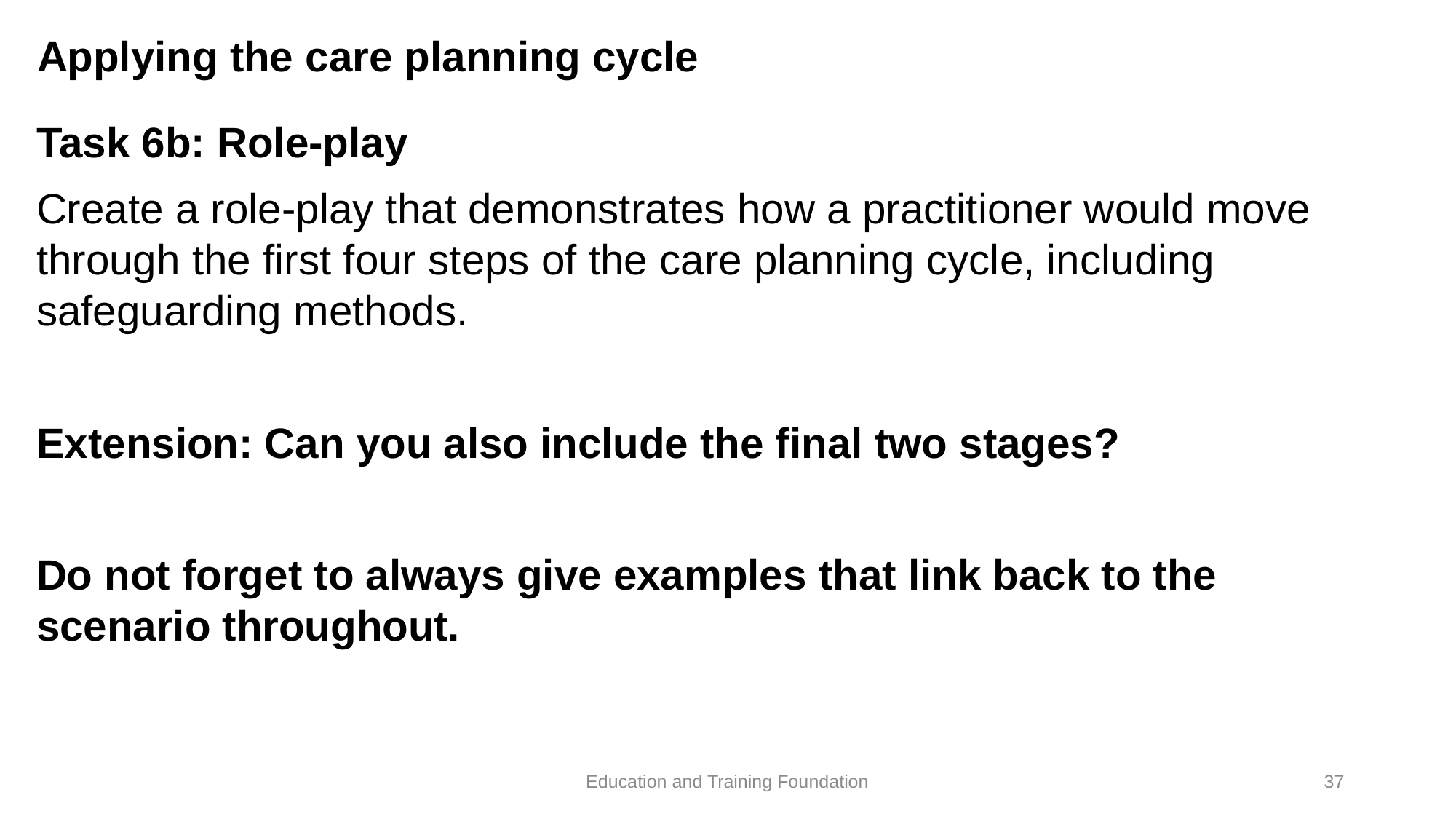

# Applying the care planning cycle
Task 6b: Role-play
Create a role-play that demonstrates how a practitioner would move through the first four steps of the care planning cycle, including safeguarding methods.

Extension: Can you also include the final two stages?

Do not forget to always give examples that link back to the scenario throughout.

Education and Training Foundation
37